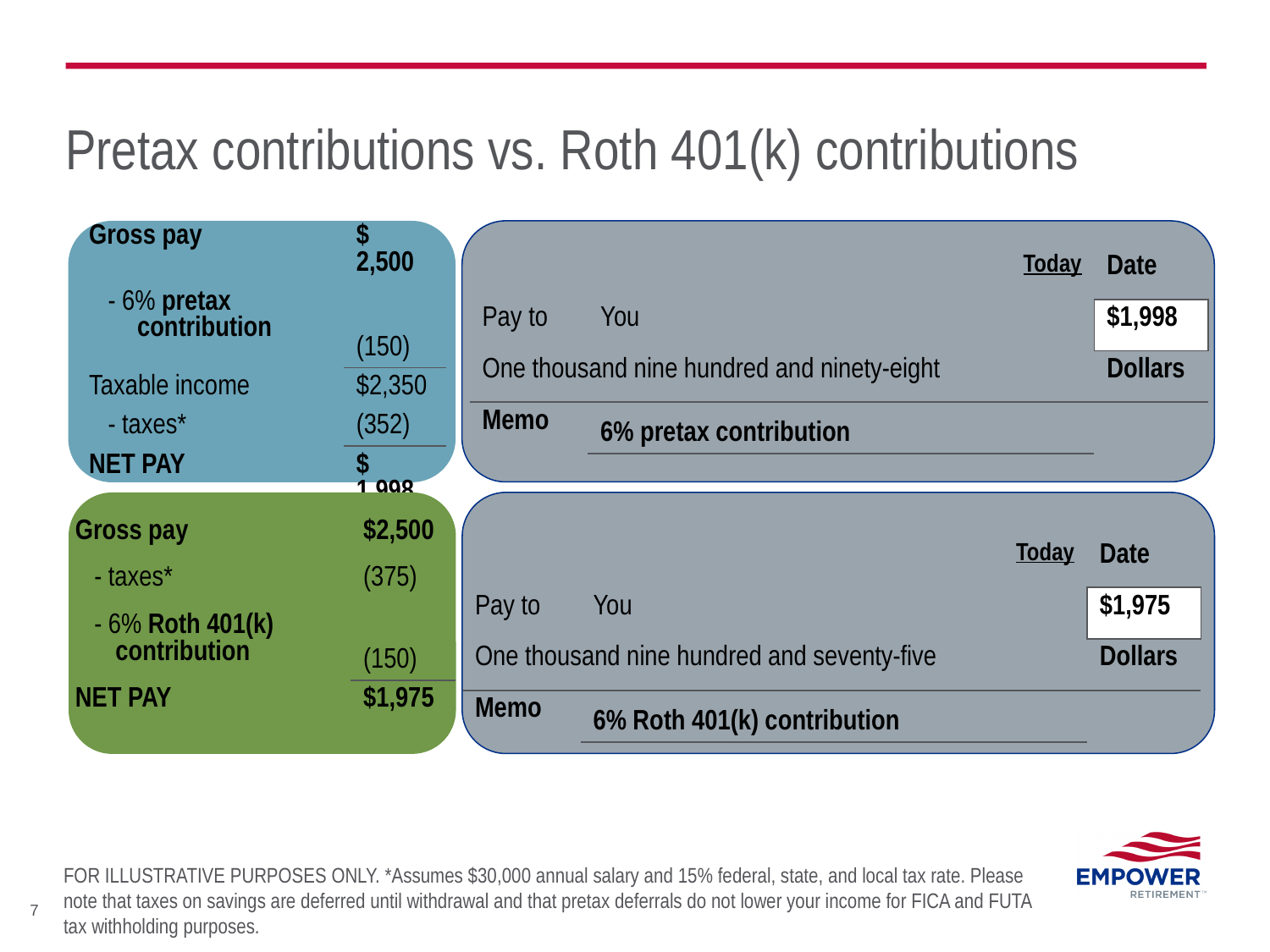

# Pretax contributions vs. Roth 401(k) contributions
| Gross pay | $ 2,500 |
| --- | --- |
| - 6% pretax contribution | (150) |
| Taxable income | $2,350 |
| - taxes\* | (352) |
| NET PAY | $ 1,998 |

|  |  |  |  | Today |  | Date |
| --- | --- | --- | --- | --- | --- | --- |
| Pay to | You |  |  |  |  | $1,998 |
| One thousand nine hundred and ninety-eight |  |  |  |  |  | Dollars |
| Memo | 6% pretax contribution |  |  |  |  |  |

| Gross pay | $2,500 |
| --- | --- |
| - taxes\* | (375) |
| - 6% Roth 401(k) contribution | (150) |
| NET PAY | $1,975 |
|  |  |  |  | Today |  | Date |
| --- | --- | --- | --- | --- | --- | --- |
| Pay to | You |  |  |  |  | $1,975 |
| One thousand nine hundred and seventy-five |  |  |  |  |  | Dollars |
| Memo | 6% Roth 401(k) contribution |  |  |  |  |  |
FOR ILLUSTRATIVE PURPOSES ONLY. *Assumes $30,000 annual salary and 15% federal, state, and local tax rate. Please note that taxes on savings are deferred until withdrawal and that pretax deferrals do not lower your income for FICA and FUTA tax withholding purposes.